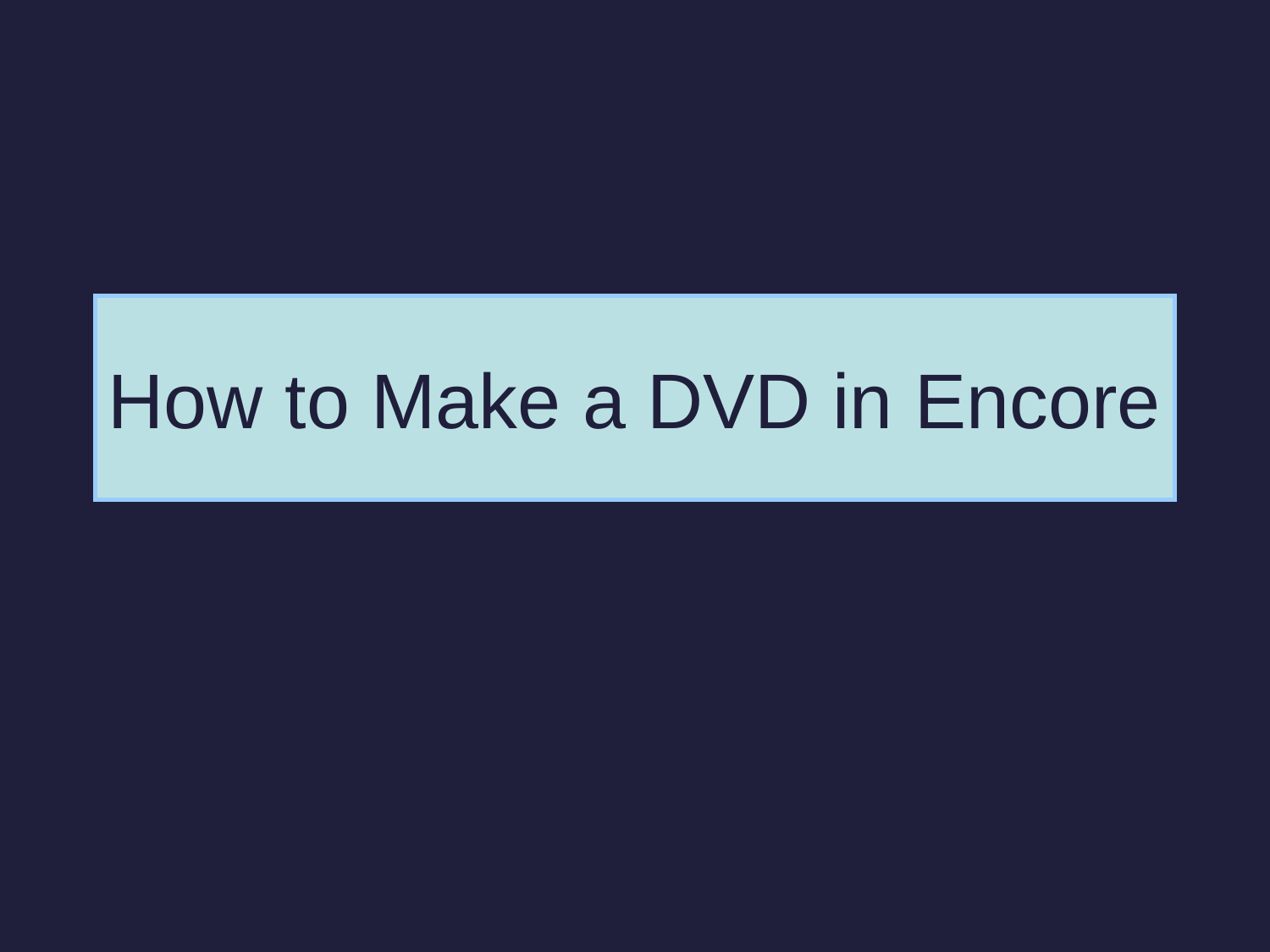

# How to Make a DVD in Encore